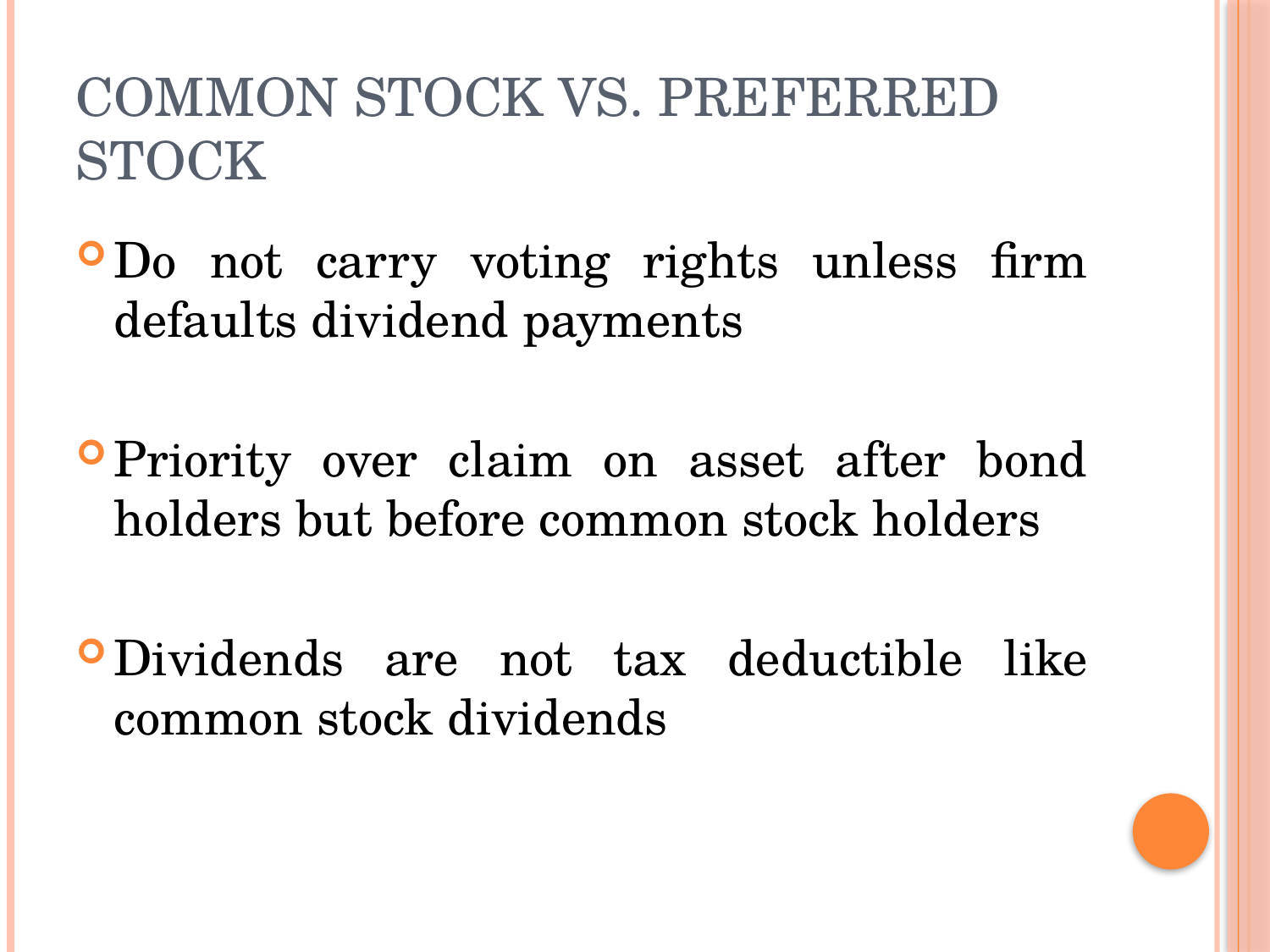

# Common stock vs. preferred stock
Do not carry voting rights unless firm defaults dividend payments

Priority over claim on asset after bond holders but before common stock holders

Dividends are not tax deductible like common stock dividends